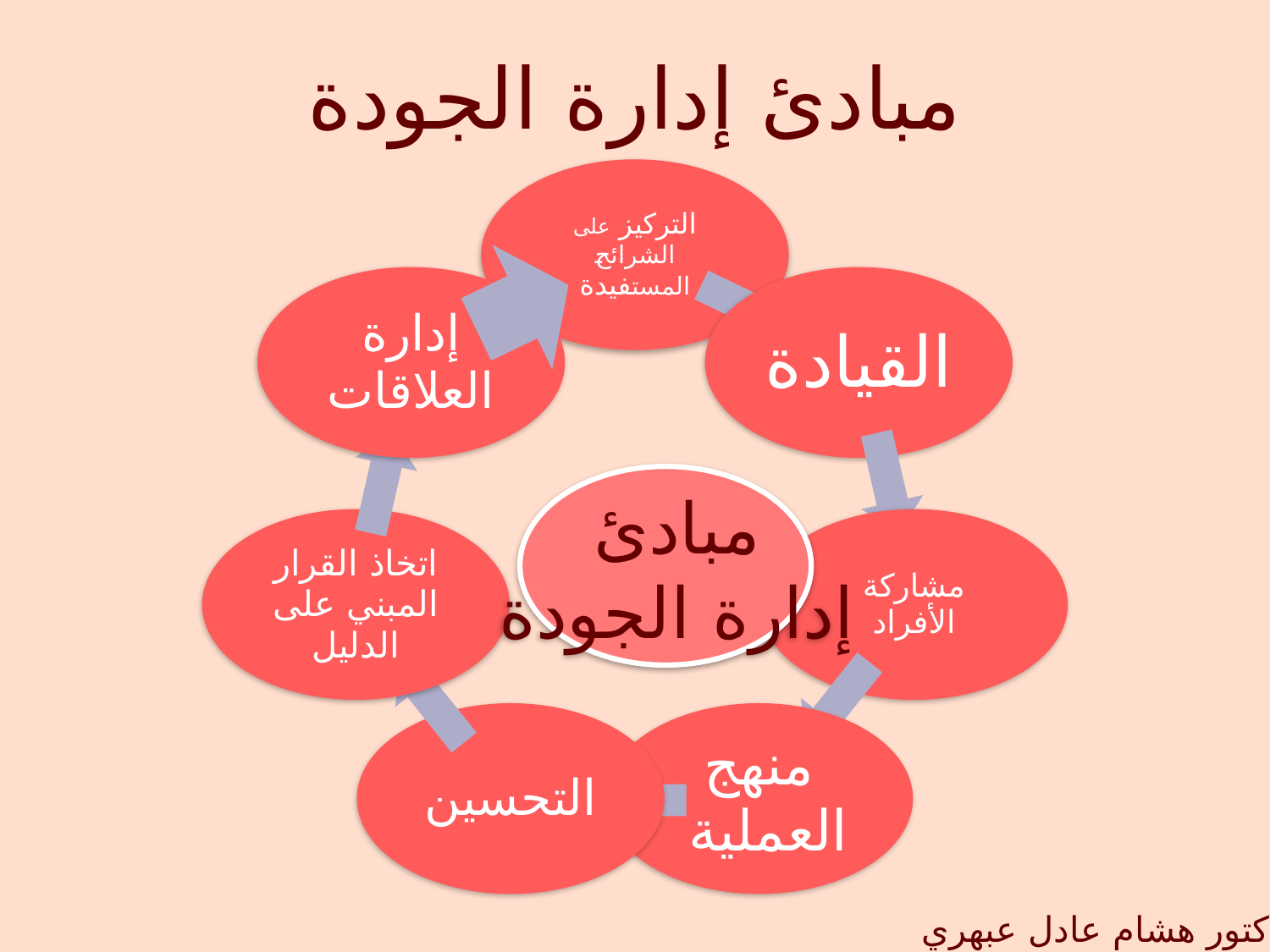

مبادئ إدارة الجودة
القيادة
منهج العملية
التحسين
اتخاذ القرار المبني على الدليل

مبادئ
إدارة الجودة

الدكتور هشام عادل عبهري